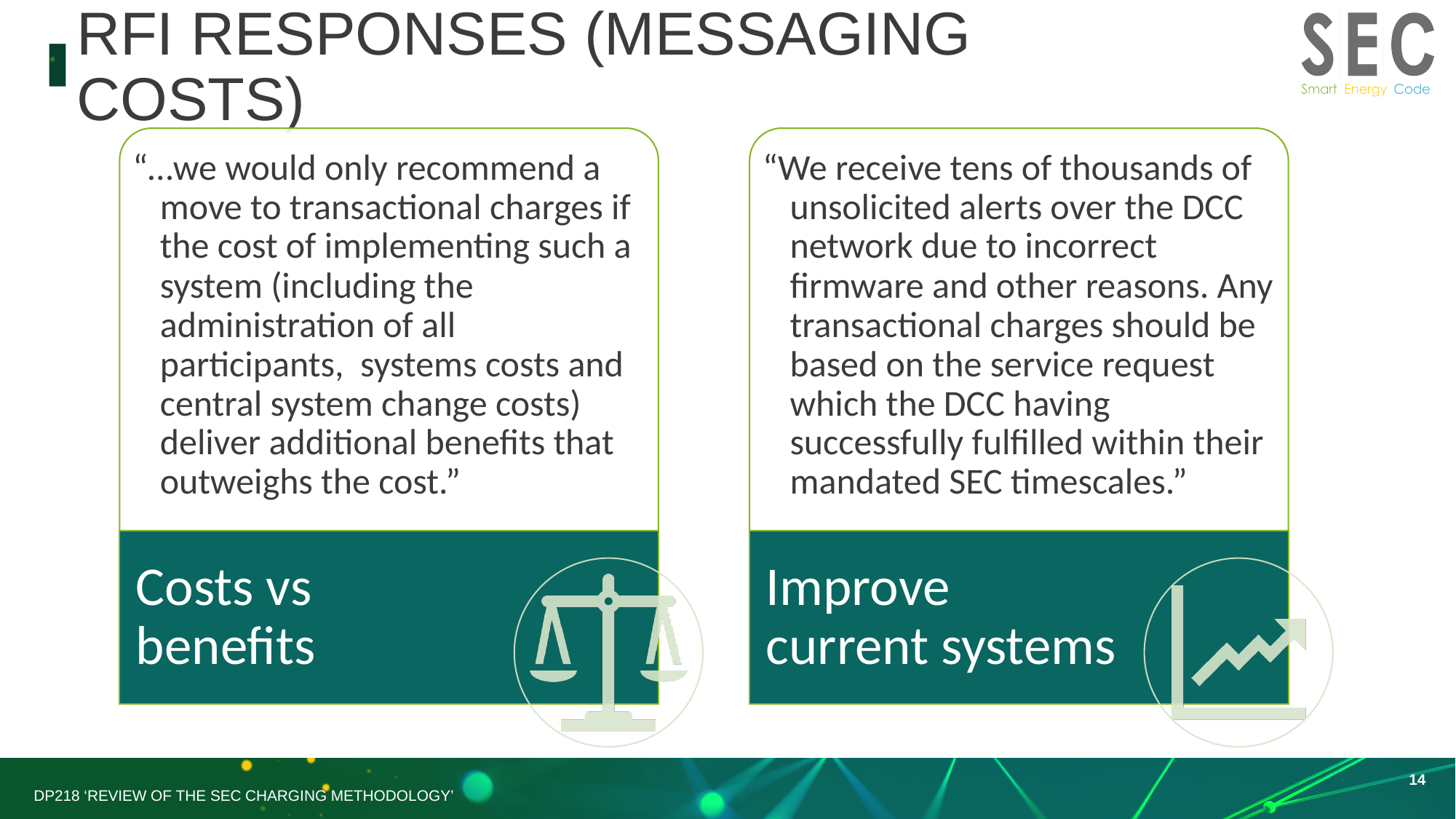

# RFI responses (messaging costs)
“…we would only recommend a move to transactional charges if the cost of implementing such a system (including the administration of all participants,  systems costs and central system change costs) deliver additional benefits that outweighs the cost.”
Costs vs benefits
“We receive tens of thousands of unsolicited alerts over the DCC network due to incorrect firmware and other reasons. Any transactional charges should be based on the service request which the DCC having successfully fulfilled within their mandated SEC timescales.”
Improve current systems
14
DP218 ‘Review of the SEC Charging Methodology’